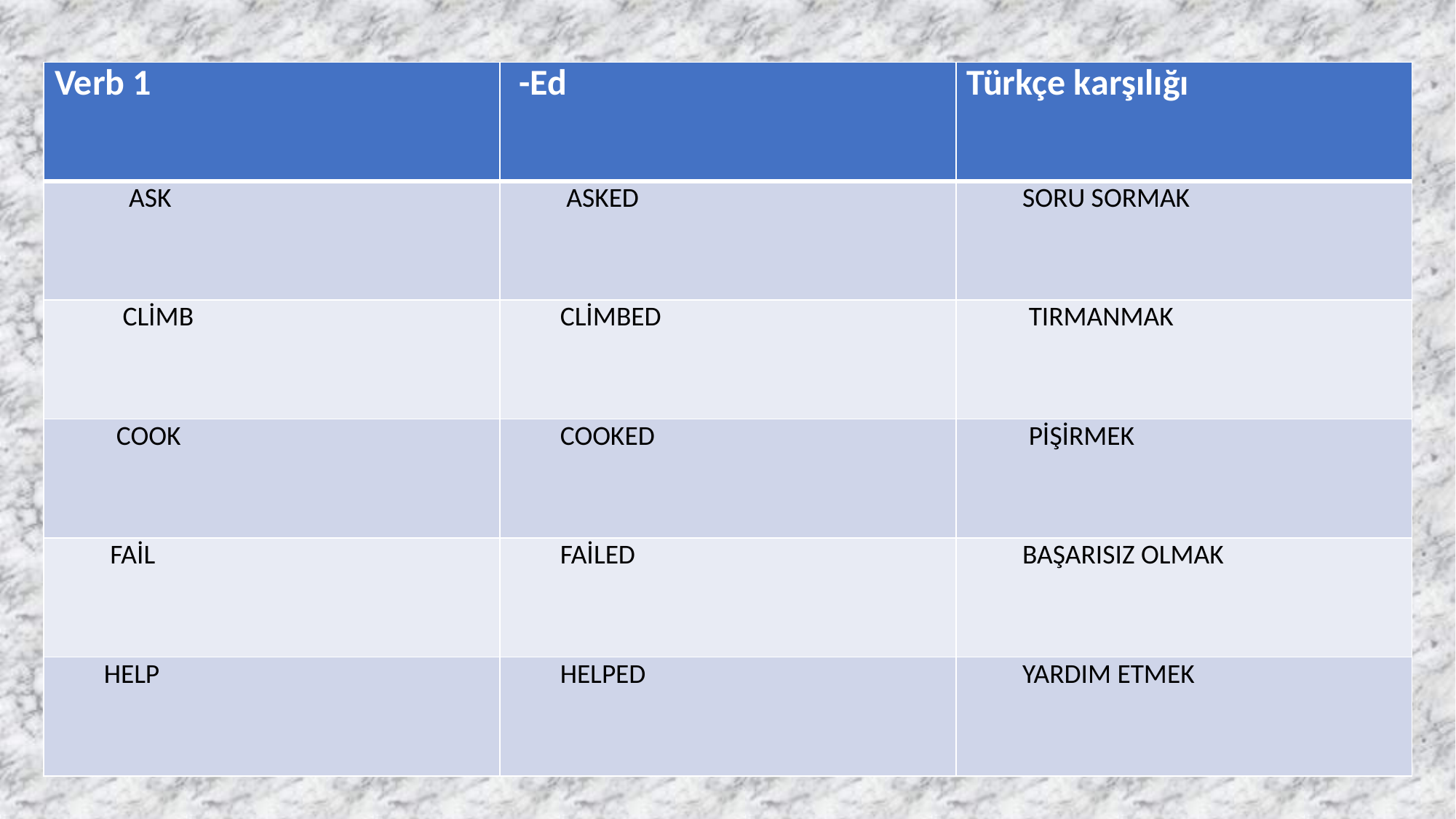

#
| Verb 1 | -Ed | Türkçe karşılığı |
| --- | --- | --- |
| ASK | ASKED | SORU SORMAK |
| CLİMB | CLİMBED | TIRMANMAK |
| COOK | COOKED | PİŞİRMEK |
| FAİL | FAİLED | BAŞARISIZ OLMAK |
| HELP | HELPED | YARDIM ETMEK |